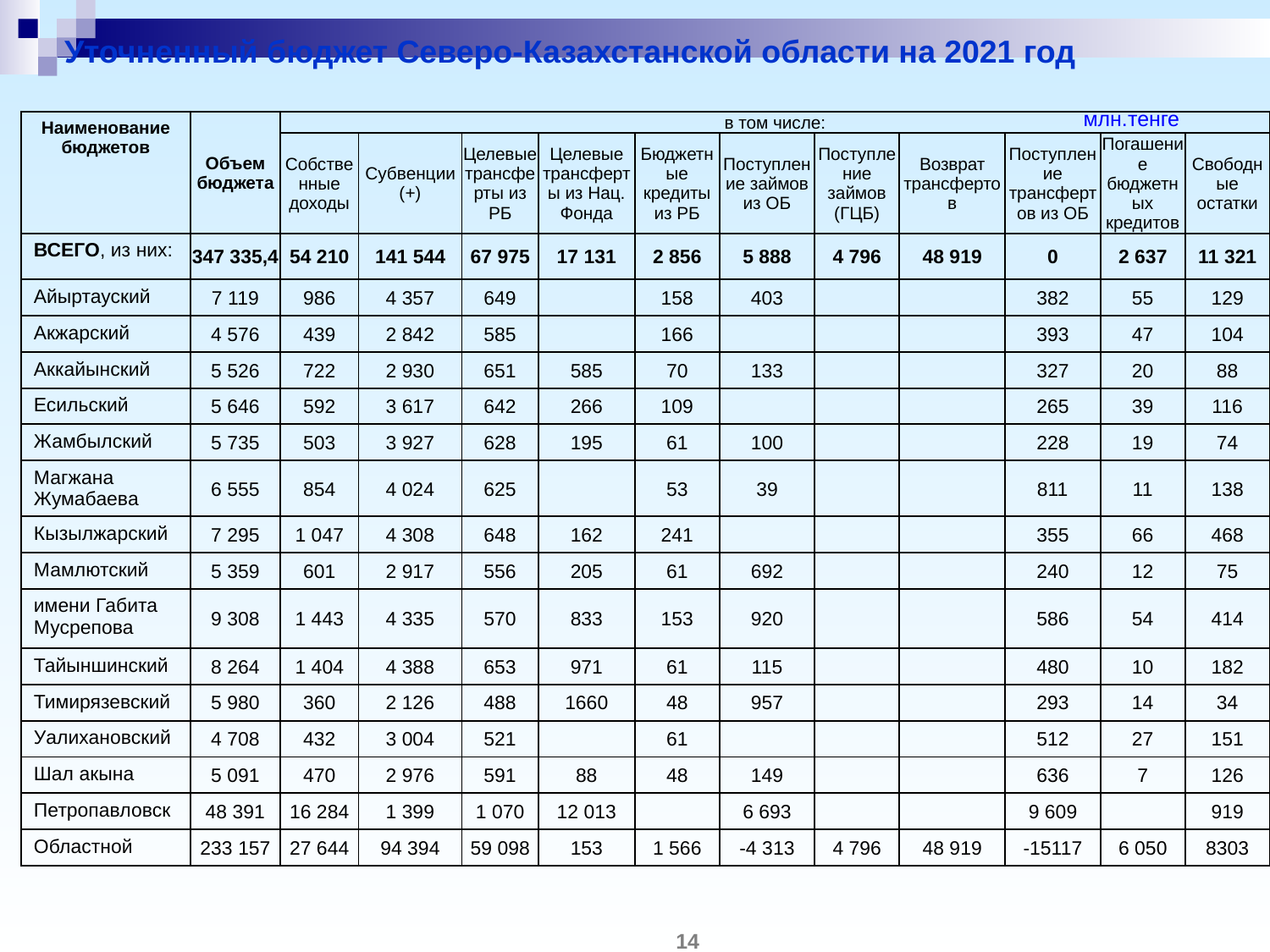

# Уточненный бюджет Северо-Казахстанской области на 2021 год
млн.тенге
| Наименование бюджетов | Объем бюджета | в том числе: |  |  |  |  |  |  |  |  |  |  |
| --- | --- | --- | --- | --- | --- | --- | --- | --- | --- | --- | --- | --- |
|  |  | Собственные доходы | Субвенции (+) | Целевые трансферты из РБ | Целевые трансферты из Нац. Фонда | Бюджетные кредиты из РБ | Поступление займов из ОБ | Поступление займов (ГЦБ) | Возврат трансфертов | Поступление трансфертов из ОБ | Погашение бюджетных кредитов | Свободные остатки |
| ВСЕГО, из них: | 347 335,4 | 54 210 | 141 544 | 67 975 | 17 131 | 2 856 | 5 888 | 4 796 | 48 919 | 0 | 2 637 | 11 321 |
| Айыртауский | 7 119 | 986 | 4 357 | 649 |  | 158 | 403 |  |  | 382 | 55 | 129 |
| Акжарский | 4 576 | 439 | 2 842 | 585 |  | 166 |  |  |  | 393 | 47 | 104 |
| Аккайынский | 5 526 | 722 | 2 930 | 651 | 585 | 70 | 133 |  |  | 327 | 20 | 88 |
| Есильский | 5 646 | 592 | 3 617 | 642 | 266 | 109 |  |  |  | 265 | 39 | 116 |
| Жамбылский | 5 735 | 503 | 3 927 | 628 | 195 | 61 | 100 |  |  | 228 | 19 | 74 |
| Магжана Жумабаева | 6 555 | 854 | 4 024 | 625 |  | 53 | 39 |  |  | 811 | 11 | 138 |
| Кызылжарский | 7 295 | 1 047 | 4 308 | 648 | 162 | 241 |  |  |  | 355 | 66 | 468 |
| Мамлютский | 5 359 | 601 | 2 917 | 556 | 205 | 61 | 692 |  |  | 240 | 12 | 75 |
| имени Габита Мусрепова | 9 308 | 1 443 | 4 335 | 570 | 833 | 153 | 920 |  |  | 586 | 54 | 414 |
| Тайыншинский | 8 264 | 1 404 | 4 388 | 653 | 971 | 61 | 115 |  |  | 480 | 10 | 182 |
| Тимирязевский | 5 980 | 360 | 2 126 | 488 | 1660 | 48 | 957 |  |  | 293 | 14 | 34 |
| Уалихановский | 4 708 | 432 | 3 004 | 521 |  | 61 |  |  |  | 512 | 27 | 151 |
| Шал акына | 5 091 | 470 | 2 976 | 591 | 88 | 48 | 149 |  |  | 636 | 7 | 126 |
| Петропавловск | 48 391 | 16 284 | 1 399 | 1 070 | 12 013 |  | 6 693 |  |  | 9 609 |  | 919 |
| Областной | 233 157 | 27 644 | 94 394 | 59 098 | 153 | 1 566 | -4 313 | 4 796 | 48 919 | -15117 | 6 050 | 8303 |
14